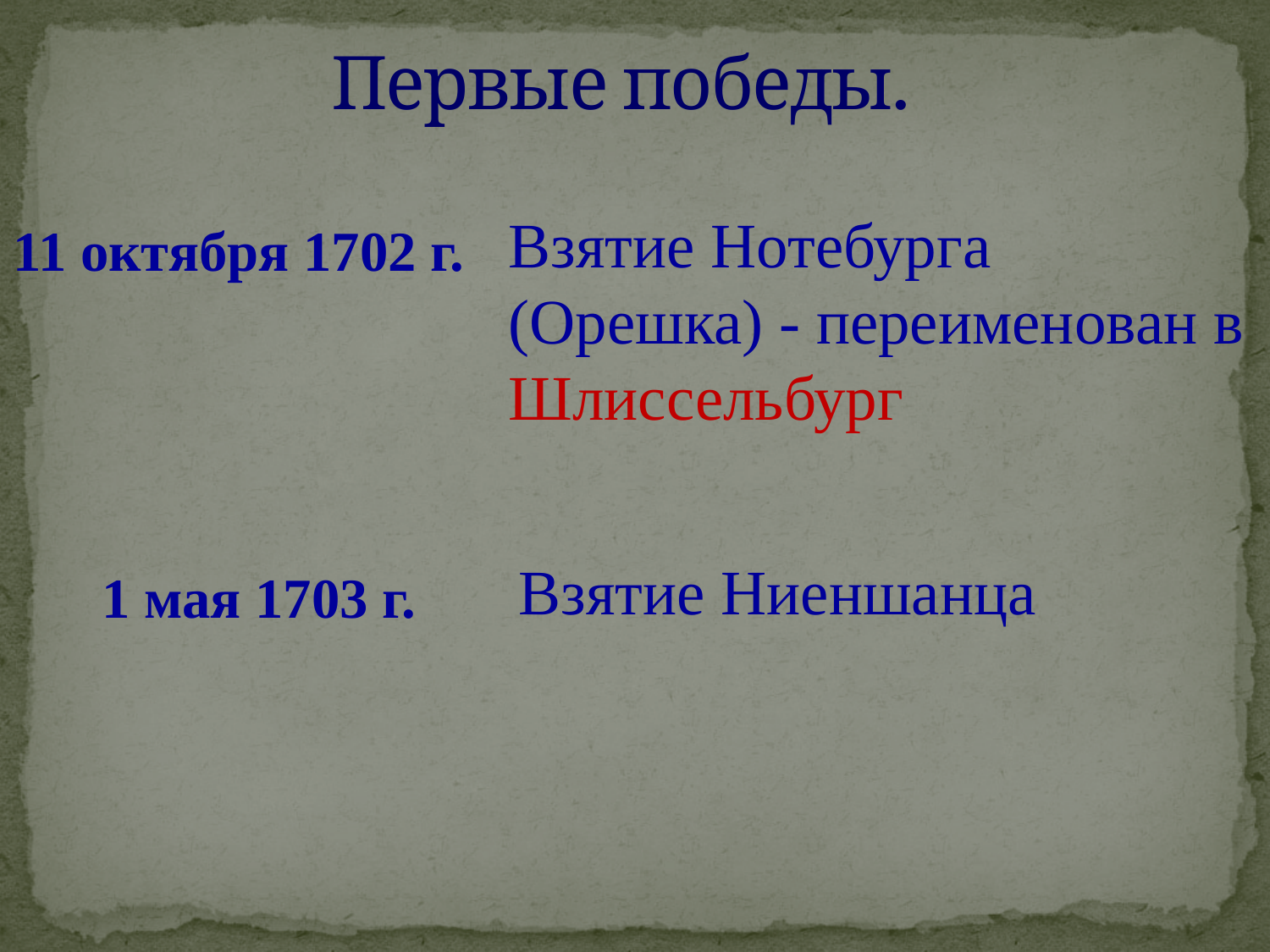

# Первые победы.
Взятие Нотебурга (Орешка) - переименован в Шлиссельбург
11 октября 1702 г.
Взятие Ниеншанца
1 мая 1703 г.